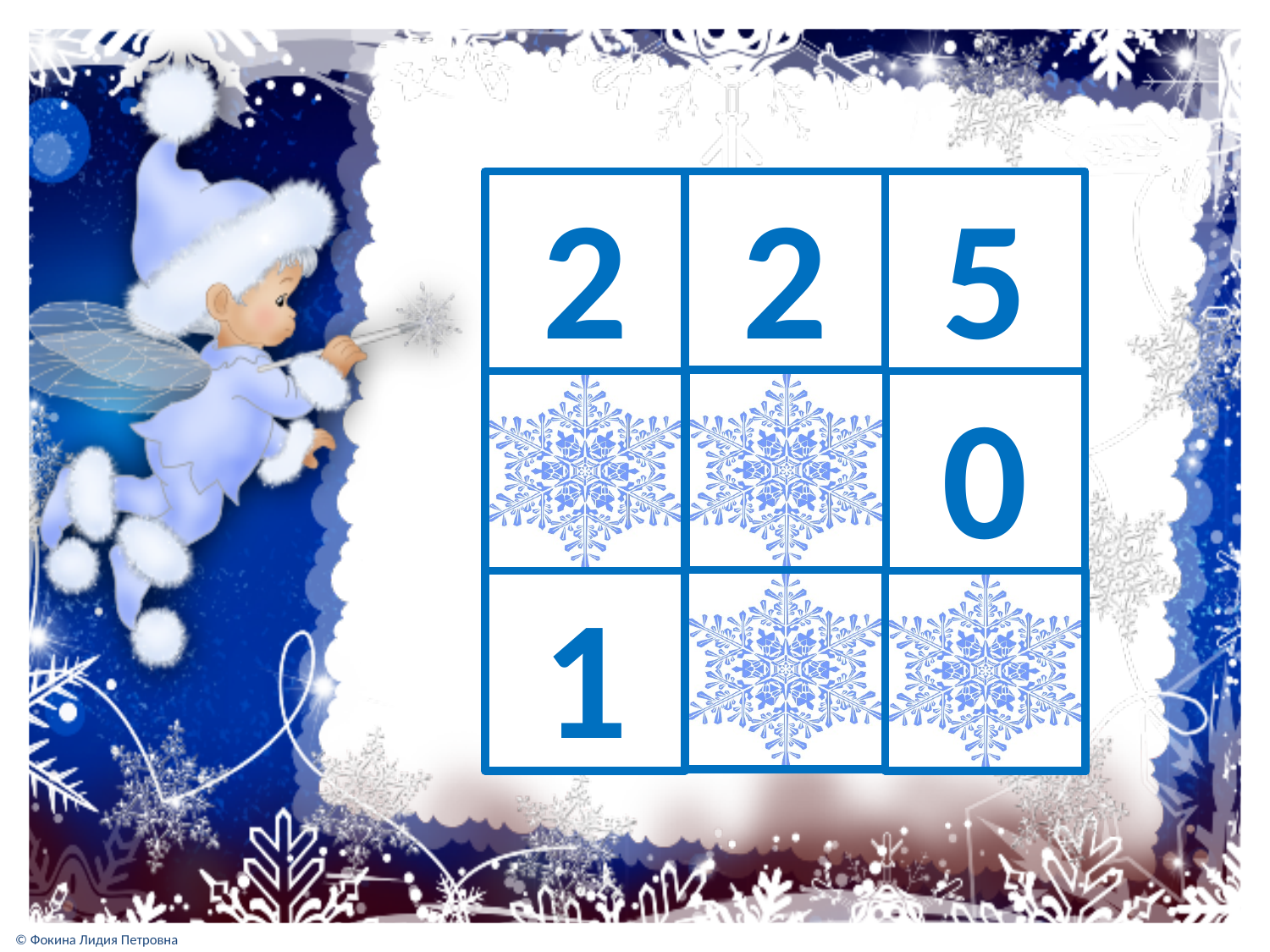

2
2
5
3

6

0

4
1

4